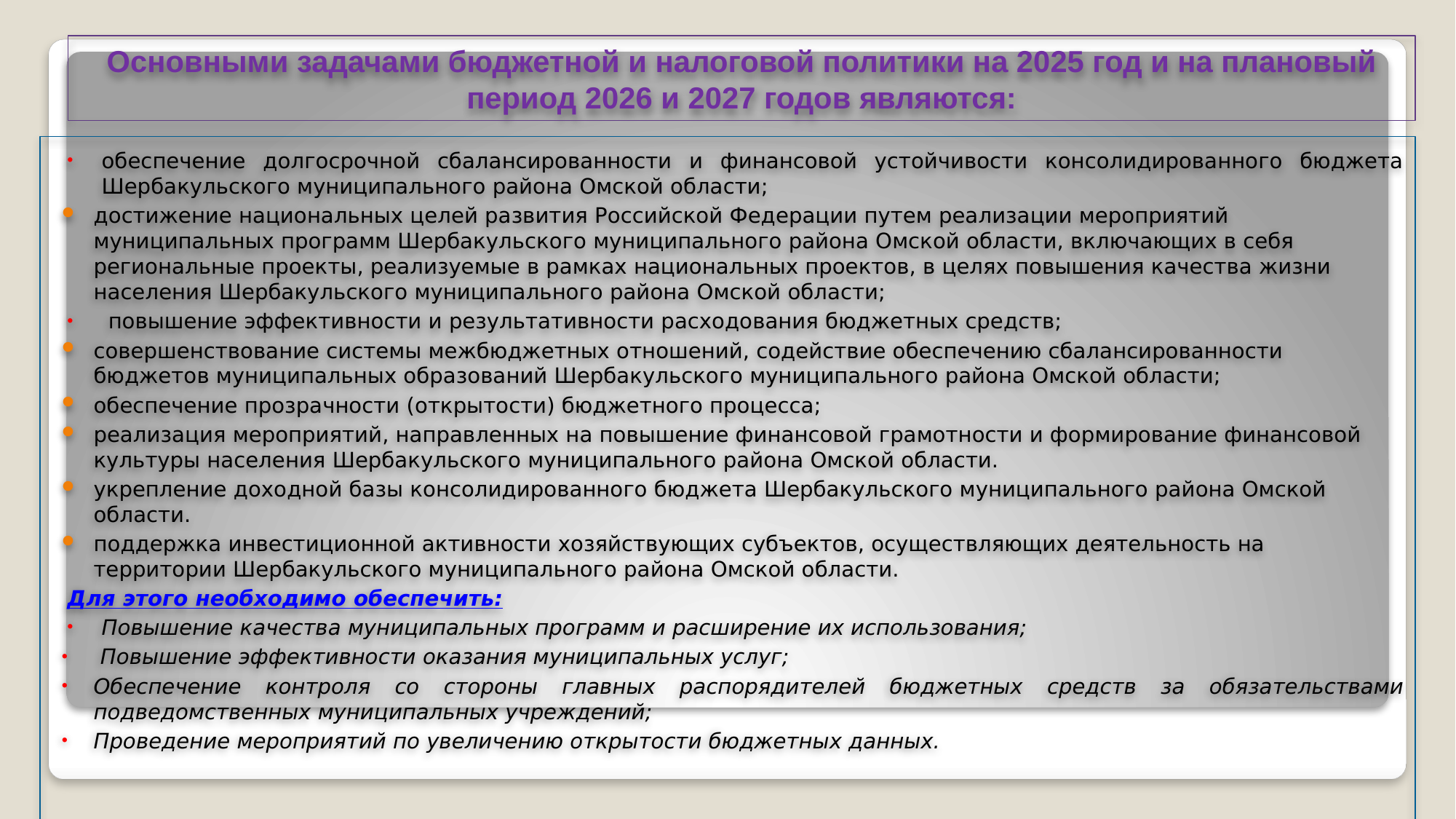

# Основными задачами бюджетной и налоговой политики на 2025 год и на плановый период 2026 и 2027 годов являются:
обеспечение долгосрочной сбалансированности и финансовой устойчивости консолидированного бюджета Шербакульского муниципального района Омской области;
достижение национальных целей развития Российской Федерации путем реализации мероприятий муниципальных программ Шербакульского муниципального района Омской области, включающих в себя региональные проекты, реализуемые в рамках национальных проектов, в целях повышения качества жизни населения Шербакульского муниципального района Омской области;
повышение эффективности и результативности расходования бюджетных средств;
совершенствование системы межбюджетных отношений, содействие обеспечению сбалансированности бюджетов муниципальных образований Шербакульского муниципального района Омской области;
обеспечение прозрачности (открытости) бюджетного процесса;
реализация мероприятий, направленных на повышение финансовой грамотности и формирование финансовой культуры населения Шербакульского муниципального района Омской области.
укрепление доходной базы консолидированного бюджета Шербакульского муниципального района Омской области.
поддержка инвестиционной активности хозяйствующих субъектов, осуществляющих деятельность на территории Шербакульского муниципального района Омской области.
Для этого необходимо обеспечить:
Повышение качества муниципальных программ и расширение их использования;
 Повышение эффективности оказания муниципальных услуг;
Обеспечение контроля со стороны главных распорядителей бюджетных средств за обязательствами подведомственных муниципальных учреждений;
Проведение мероприятий по увеличению открытости бюджетных данных.